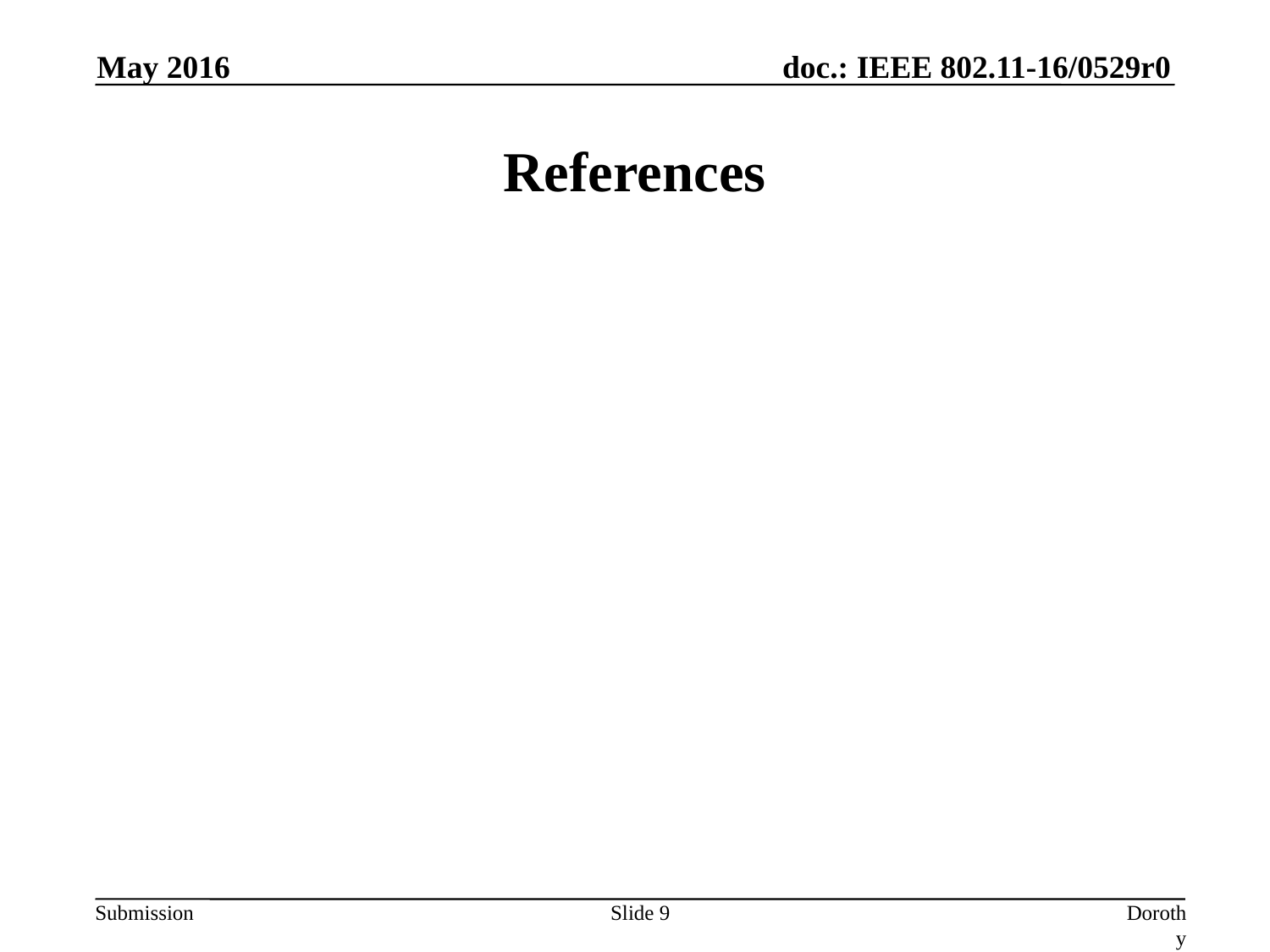

May 2016
# References

Slide 9
Dorothy Stanley (HP Enterprise)